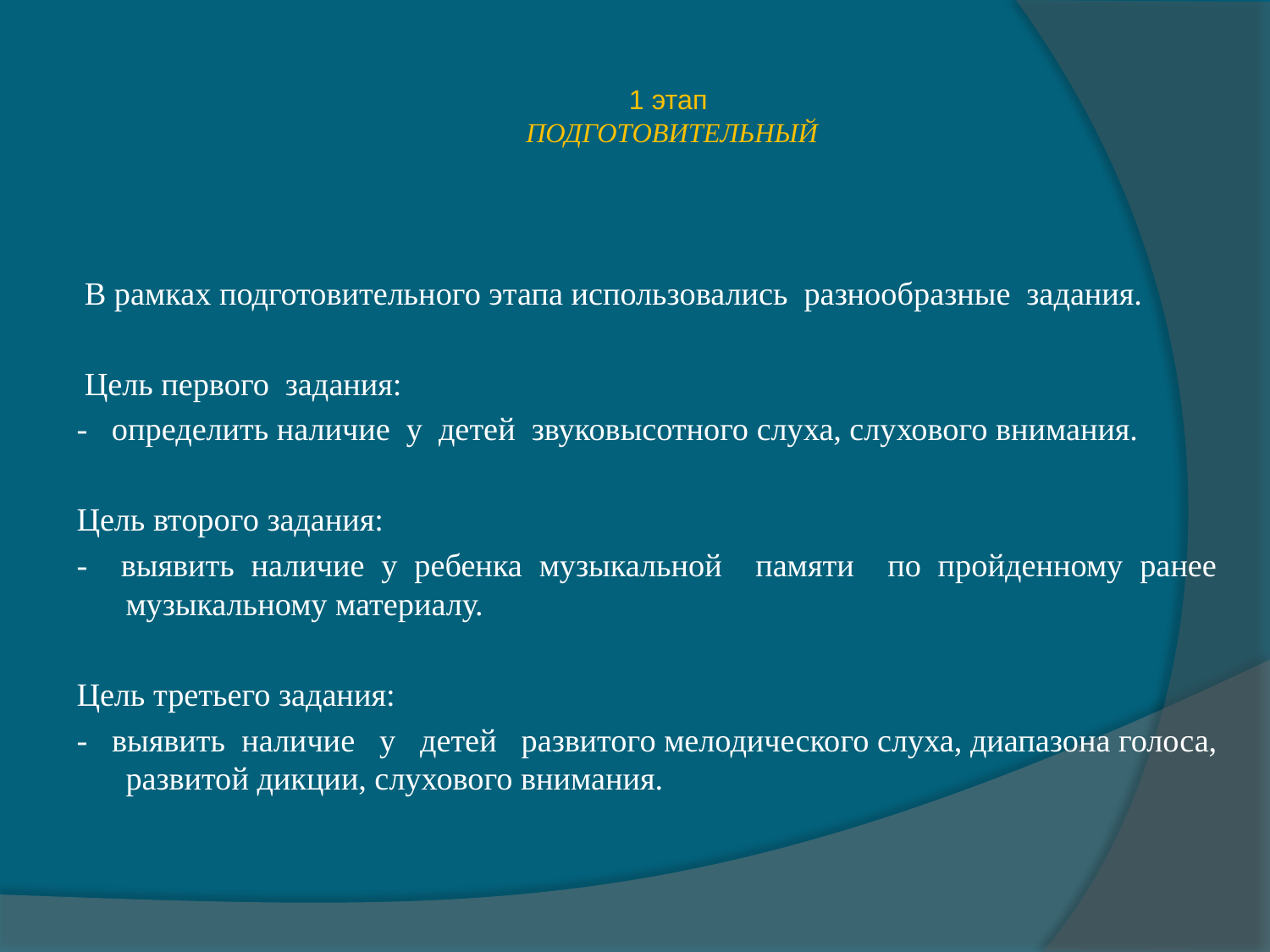

# 1 этап ПОДГОТОВИТЕЛЬНЫЙ

 В рамках подготовительного этапа использовались  разнообразные  задания.

 Цель первого  задания:
-   определить наличие  у  детей  звуковысотного слуха, слухового внимания.

Цель второго задания:
-  выявить наличие у ребенка музыкальной  памяти  по пройденному ранее музыкальному материалу.

Цель третьего задания:
-   выявить  наличие   у   детей   развитого мелодического слуха, диапазона голоса, развитой дикции, слухового внимания.